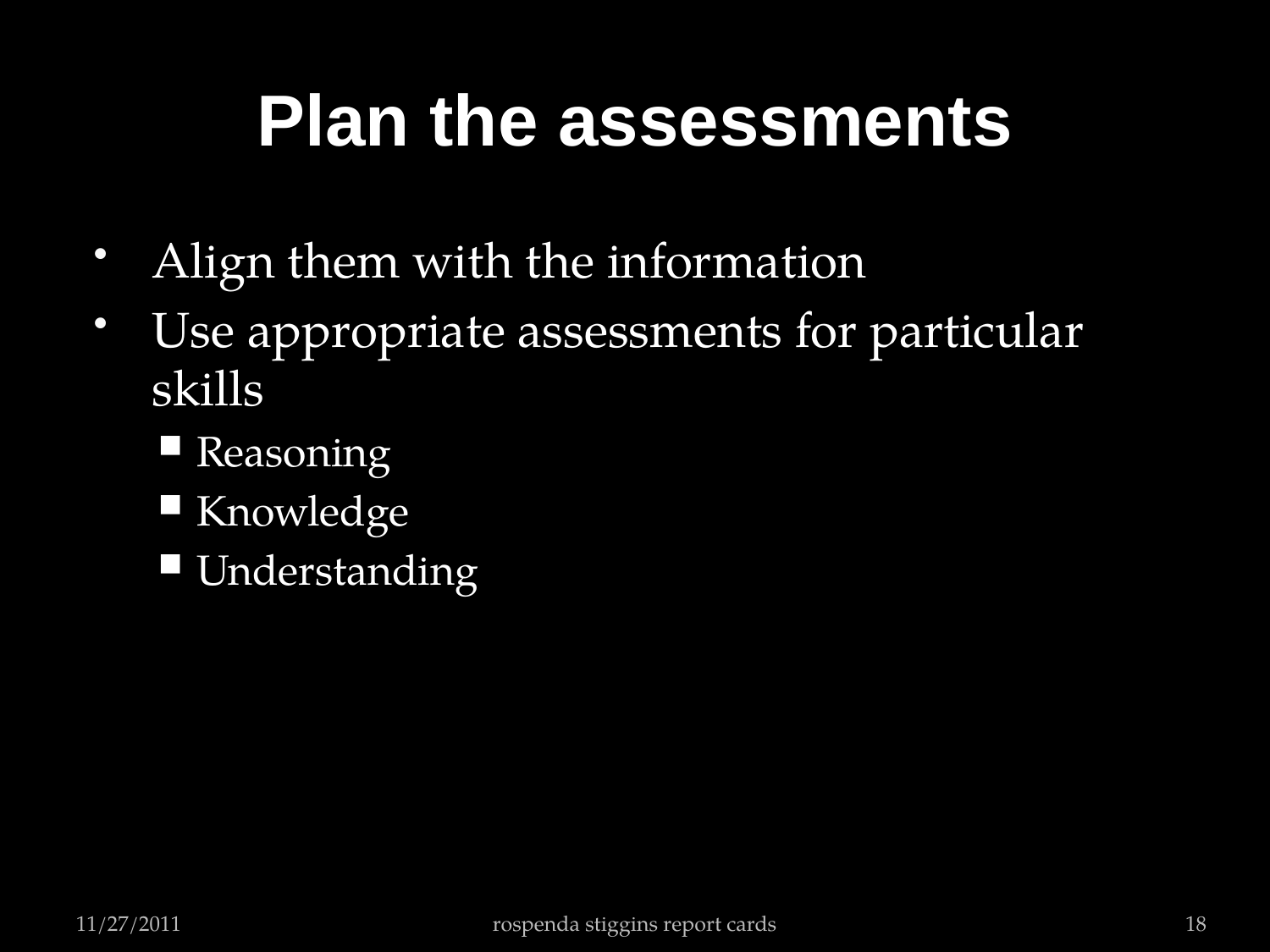

# Plan the assessments
Align them with the information
Use appropriate assessments for particular skills
Reasoning
Knowledge
Understanding
11/27/2011
rospenda stiggins report cards
18